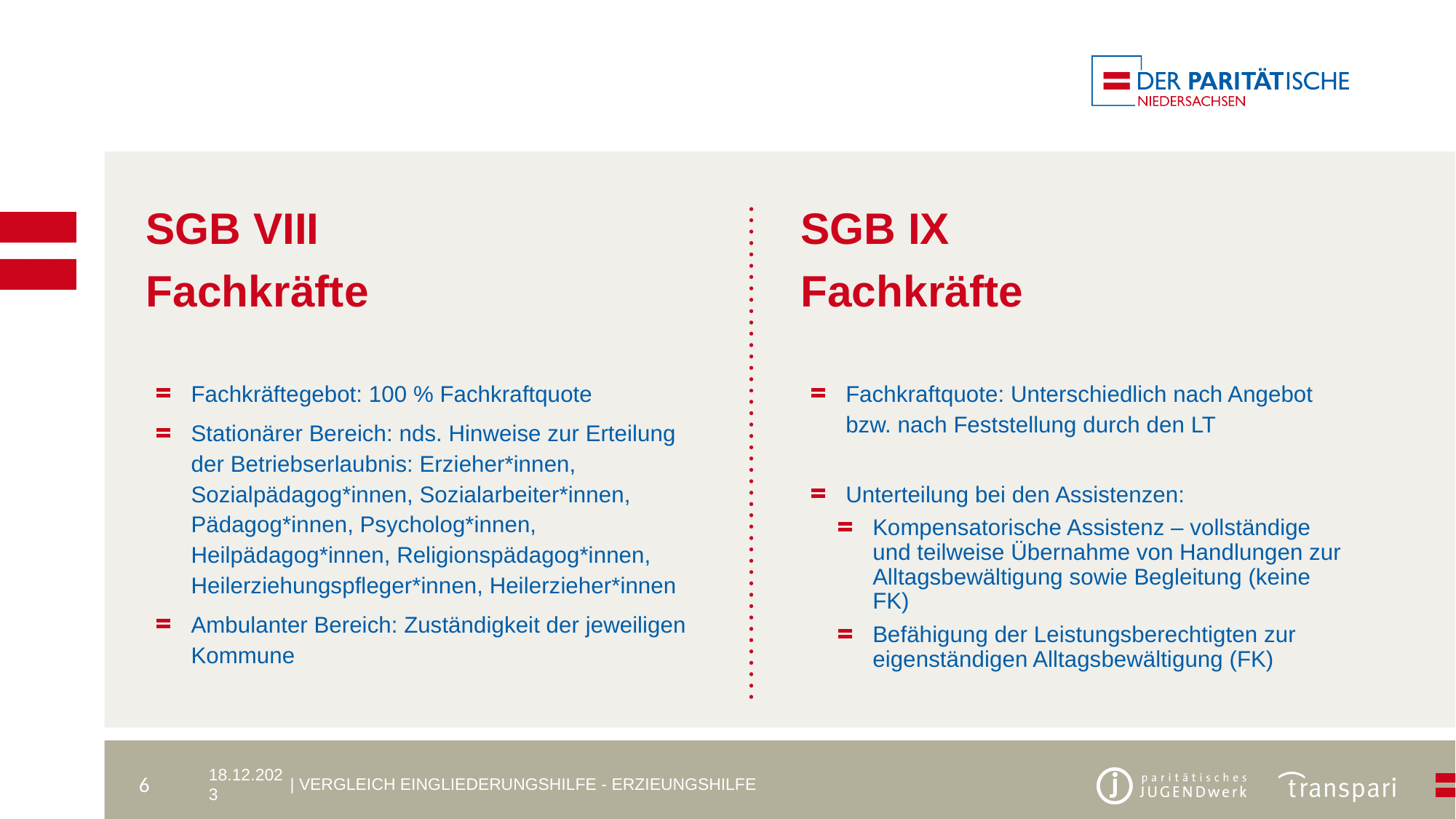

SGB VIII
Fachkräfte
SGB IX
Fachkräfte

Fachkräftegebot: 100 % Fachkraftquote
Stationärer Bereich: nds. Hinweise zur Erteilung der Betriebserlaubnis: Erzieher*innen, Sozialpädagog*innen, Sozialarbeiter*innen, Pädagog*innen, Psycholog*innen, Heilpädagog*innen, Religionspädagog*innen, Heilerziehungspfleger*innen, Heilerzieher*innen
Ambulanter Bereich: Zuständigkeit der jeweiligen Kommune

Fachkraftquote: Unterschiedlich nach Angebot bzw. nach Feststellung durch den LT
Unterteilung bei den Assistenzen:
Kompensatorische Assistenz – vollständige und teilweise Übernahme von Handlungen zur Alltagsbewältigung sowie Begleitung (keine FK)
Befähigung der Leistungsberechtigten zur eigenständigen Alltagsbewältigung (FK)

18.12.2023
6
| vergleich eingliederungshilfe - erzieungshilfe